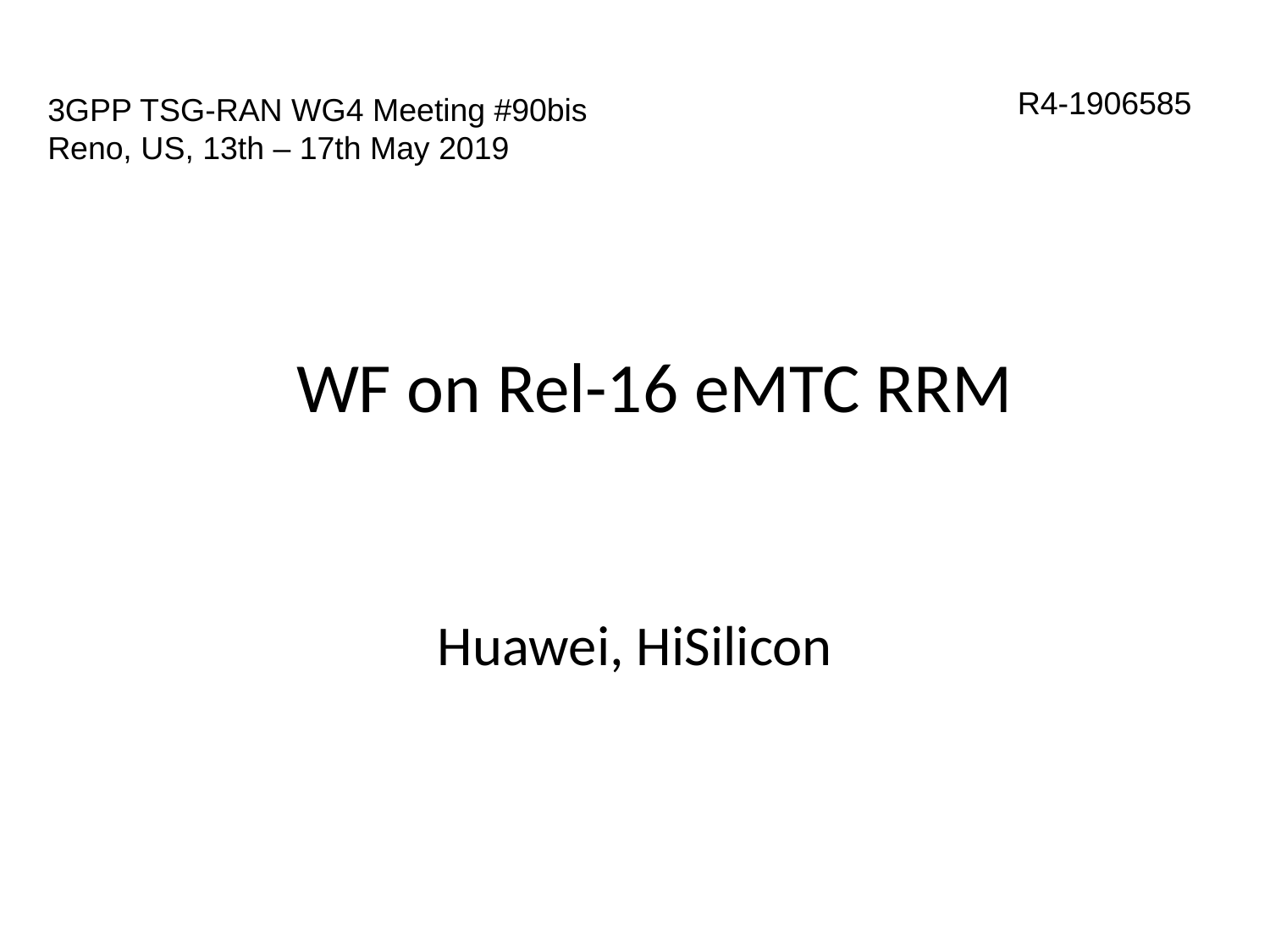

# 3GPP TSG-RAN WG4 Meeting #90bis Reno, US, 13th – 17th May 2019
R4-1906585
WF on Rel-16 eMTC RRM
Huawei, HiSilicon